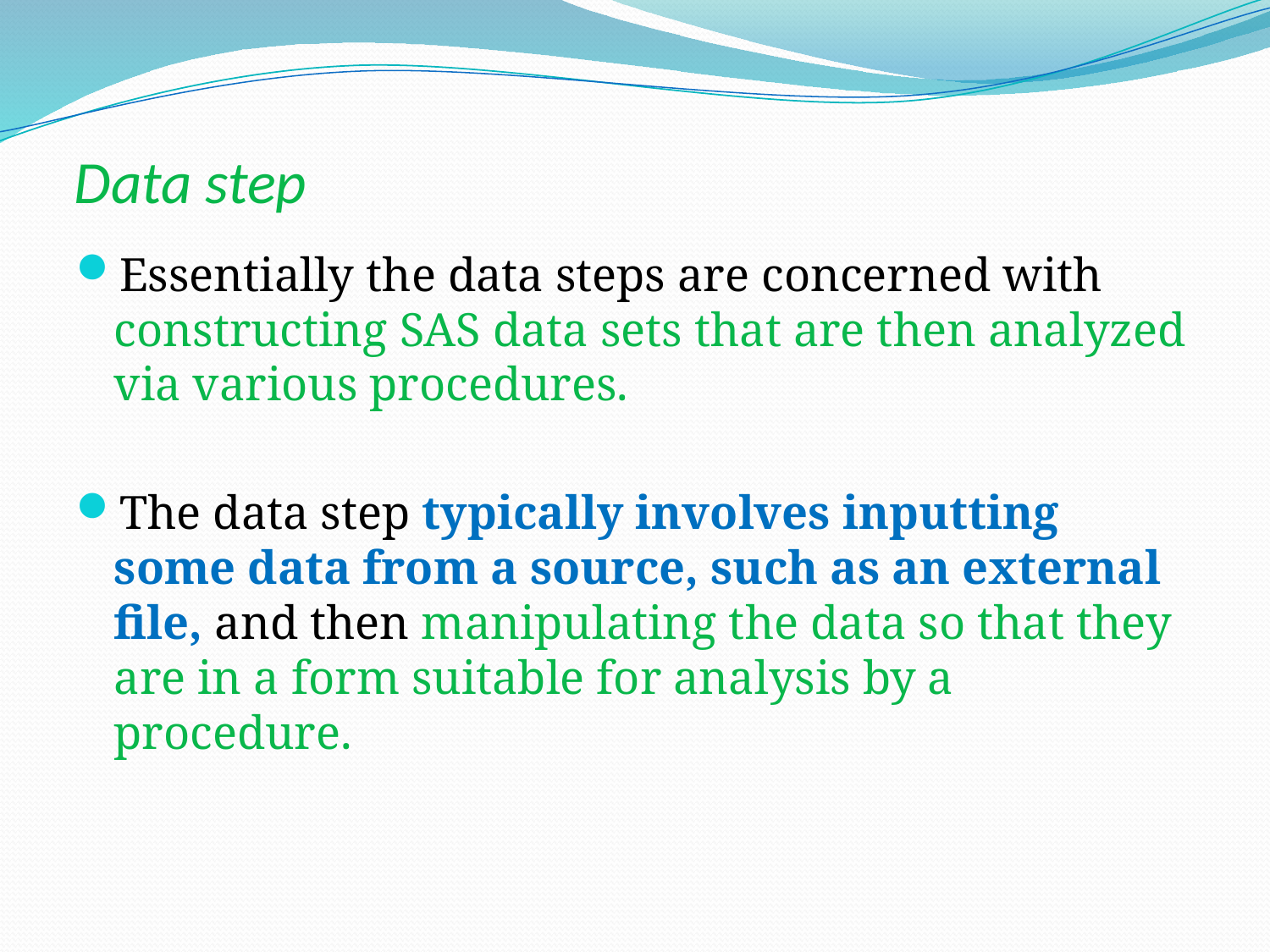

# Data step
Essentially the data steps are concerned with constructing SAS data sets that are then analyzed via various procedures.

The data step typically involves inputting some data from a source, such as an external file, and then manipulating the data so that they are in a form suitable for analysis by a procedure.